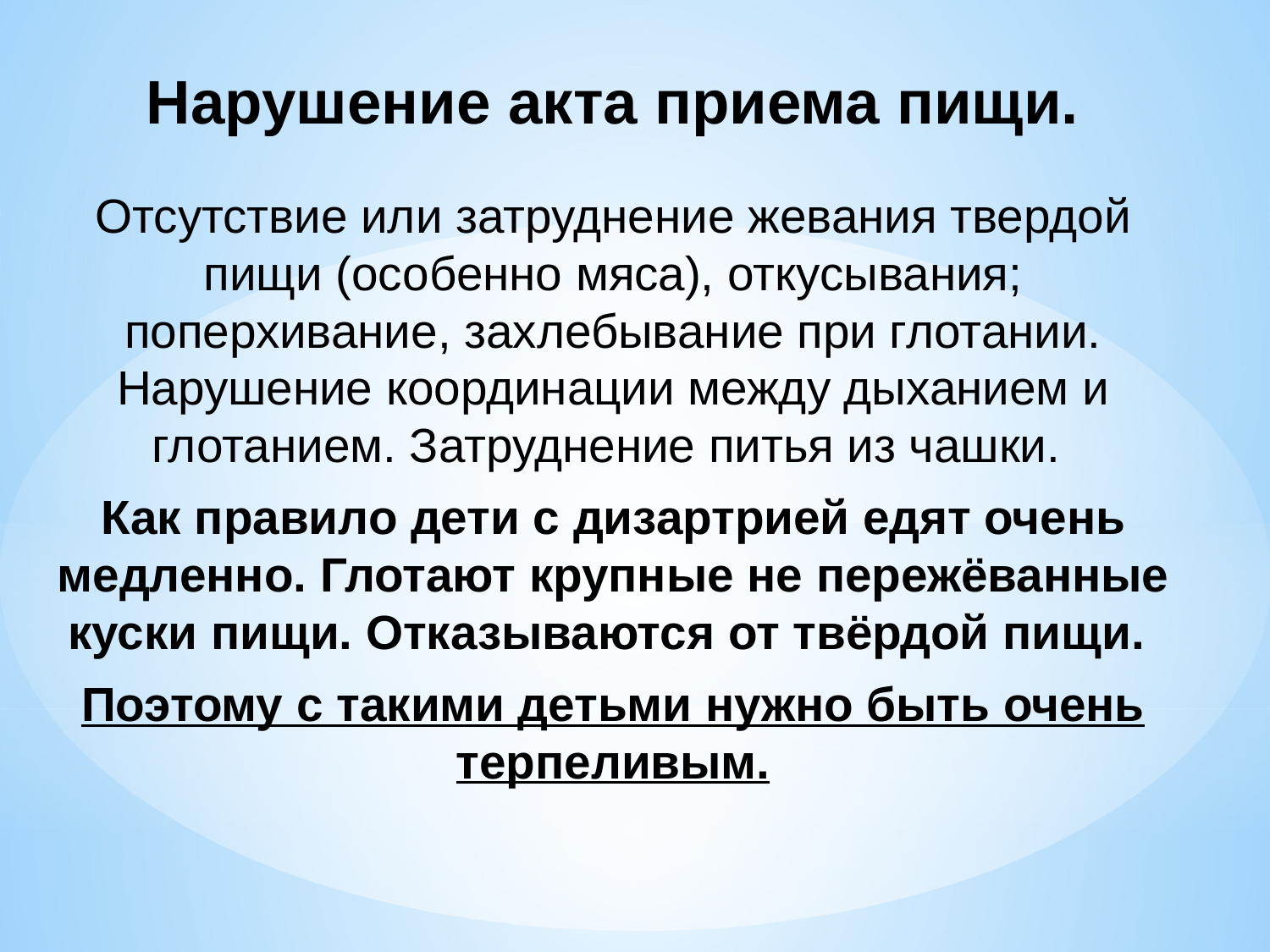

Нарушение акта приема пищи.
Отсутствие или затруднение жевания твердой пищи (особенно мяса), откусывания; поперхивание, захлебывание при глотании. Нарушение координации между дыханием и глотанием. Затруднение питья из чашки.
Как правило дети с дизартрией едят очень медленно. Глотают крупные не пережёванные куски пищи. Отказываются от твёрдой пищи.
Поэтому с такими детьми нужно быть очень терпеливым.
#